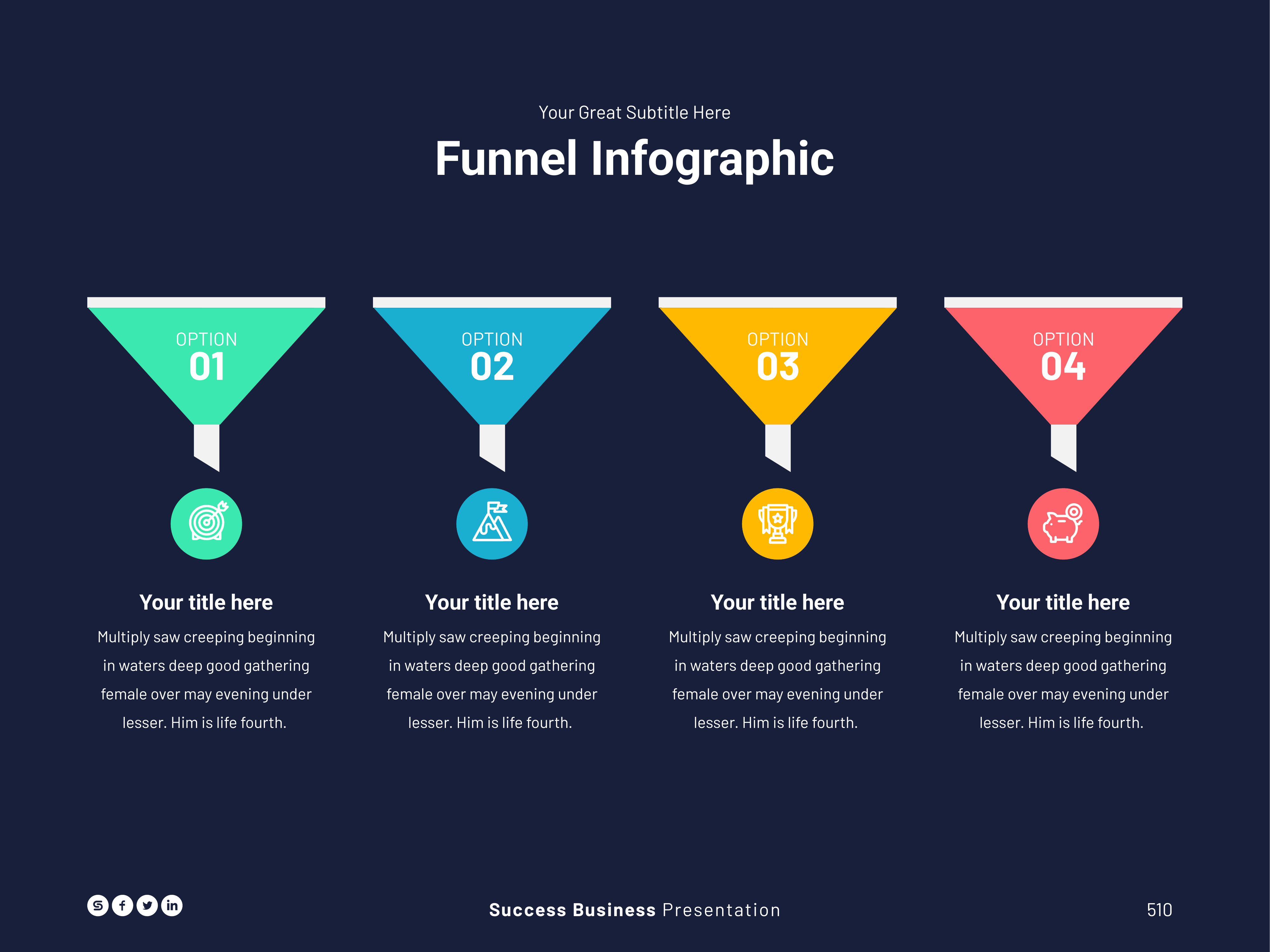

Your Great Subtitle Here
Funnel Infographic

OPTION
01

OPTION
02

OPTION
03

OPTION
04

Your title here
Multiply saw creeping beginning in waters deep good gathering female over may evening under lesser. Him is life fourth.
Your title here
Multiply saw creeping beginning in waters deep good gathering female over may evening under lesser. Him is life fourth.
Your title here
Multiply saw creeping beginning in waters deep good gathering female over may evening under lesser. Him is life fourth.
Your title here
Multiply saw creeping beginning in waters deep good gathering female over may evening under lesser. Him is life fourth.